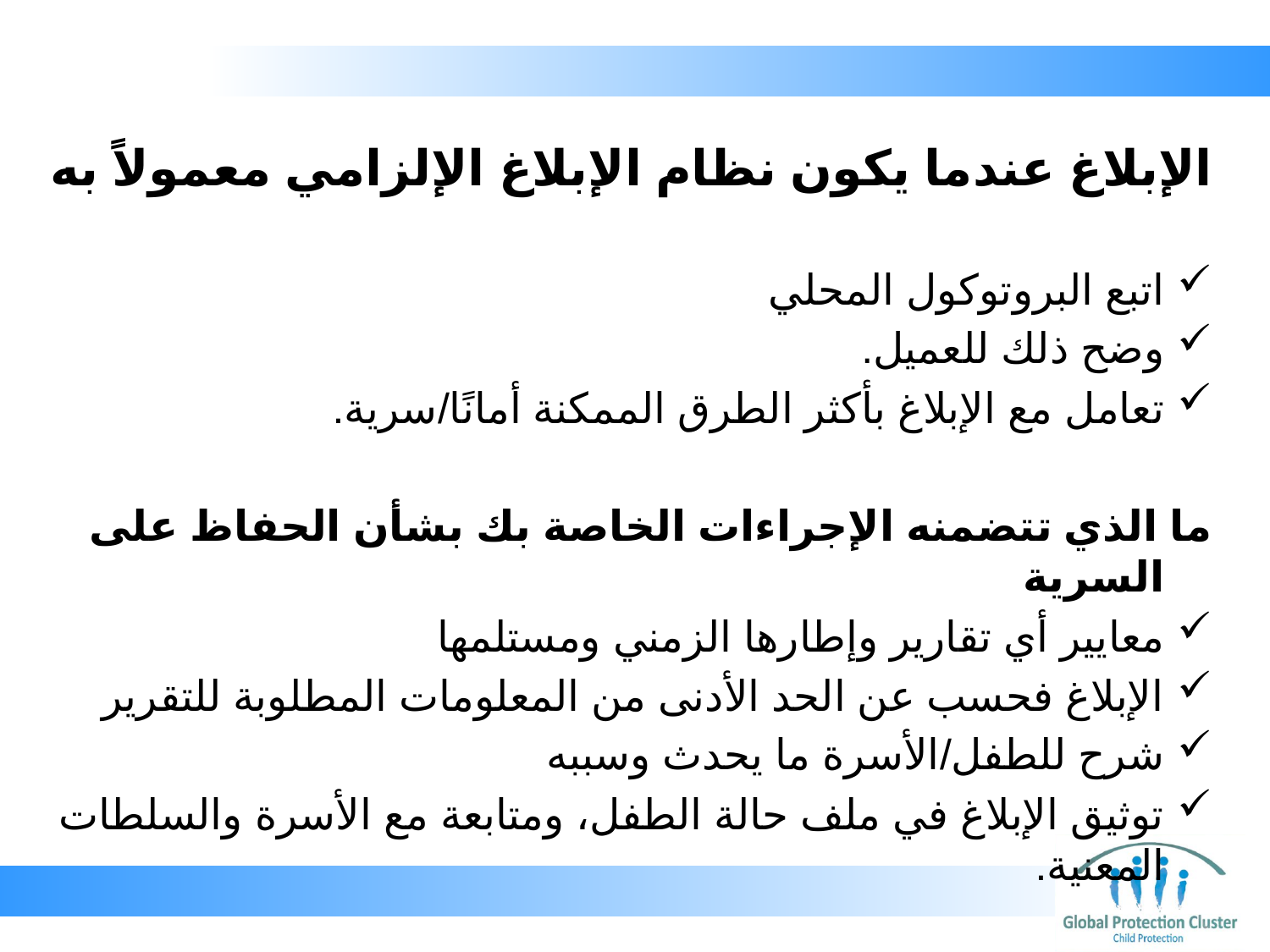

# الإبلاغ عندما يكون نظام الإبلاغ الإلزامي معمولاً به
اتبع البروتوكول المحلي
وضح ذلك للعميل.
تعامل مع الإبلاغ بأكثر الطرق الممكنة أمانًا/سرية.

ما الذي تتضمنه الإجراءات الخاصة بك بشأن الحفاظ على السرية
معايير أي تقارير وإطارها الزمني ومستلمها
الإبلاغ فحسب عن الحد الأدنى من المعلومات المطلوبة للتقرير
شرح للطفل/الأسرة ما يحدث وسببه
توثيق الإبلاغ في ملف حالة الطفل، ومتابعة مع الأسرة والسلطات المعنية.

رعاية الأطفال الناجين